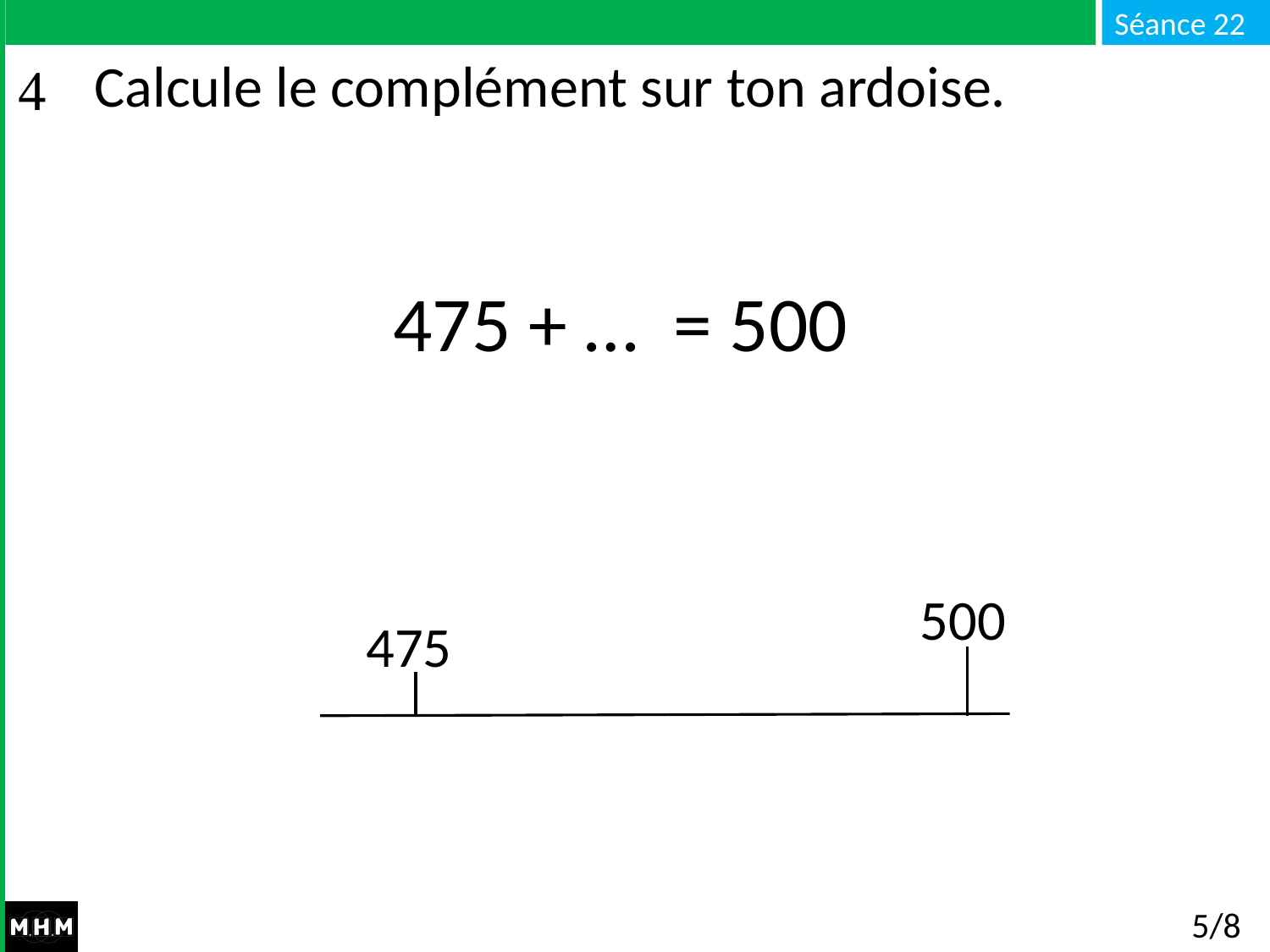

# Calcule le complément sur ton ardoise.
 475 + …  = 500
500
475
5/8